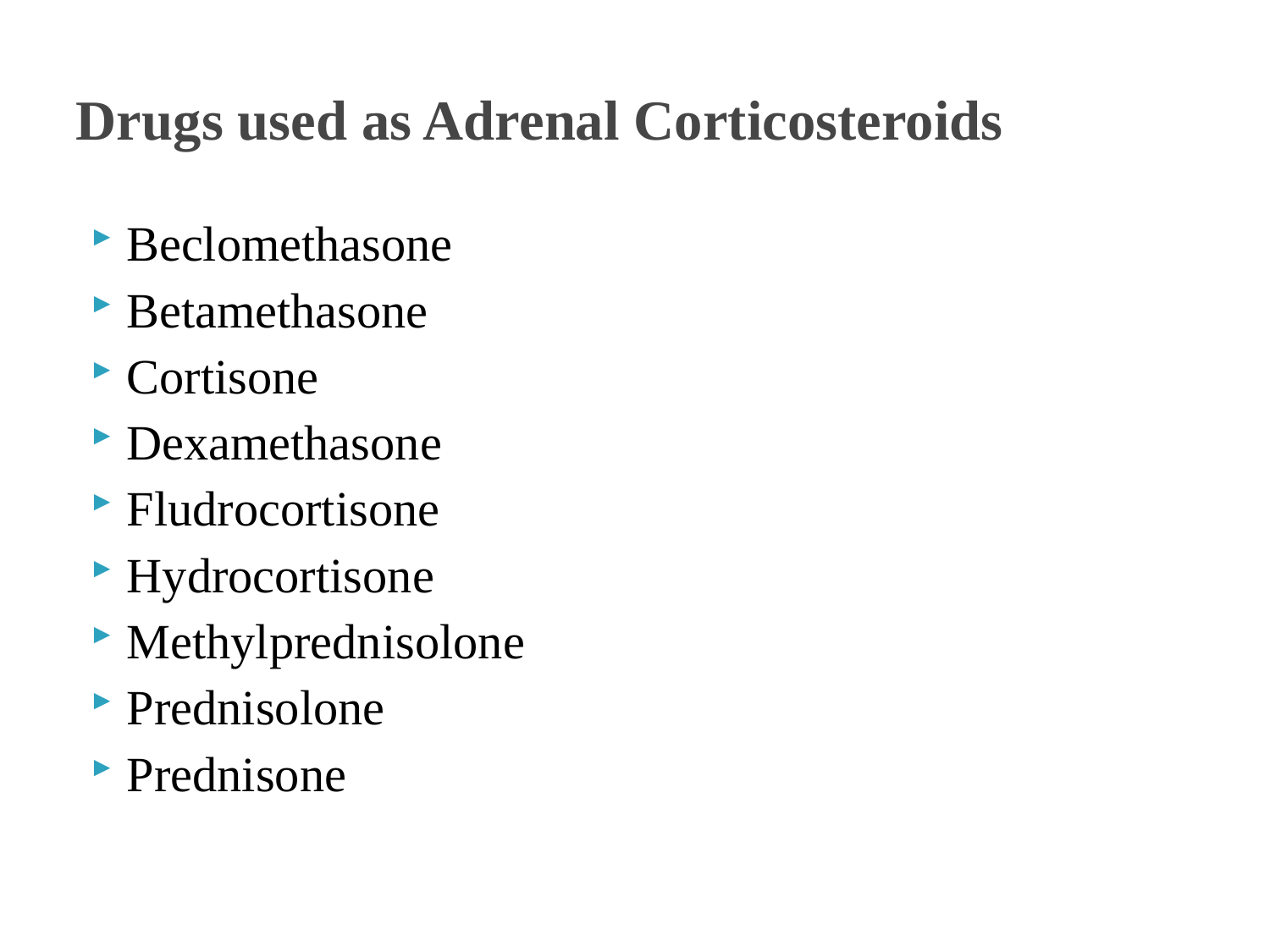

# Drugs used as Adrenal Corticosteroids
Beclomethasone
Betamethasone
Cortisone
Dexamethasone
Fludrocortisone
Hydrocortisone
Methylprednisolone
Prednisolone
Prednisone